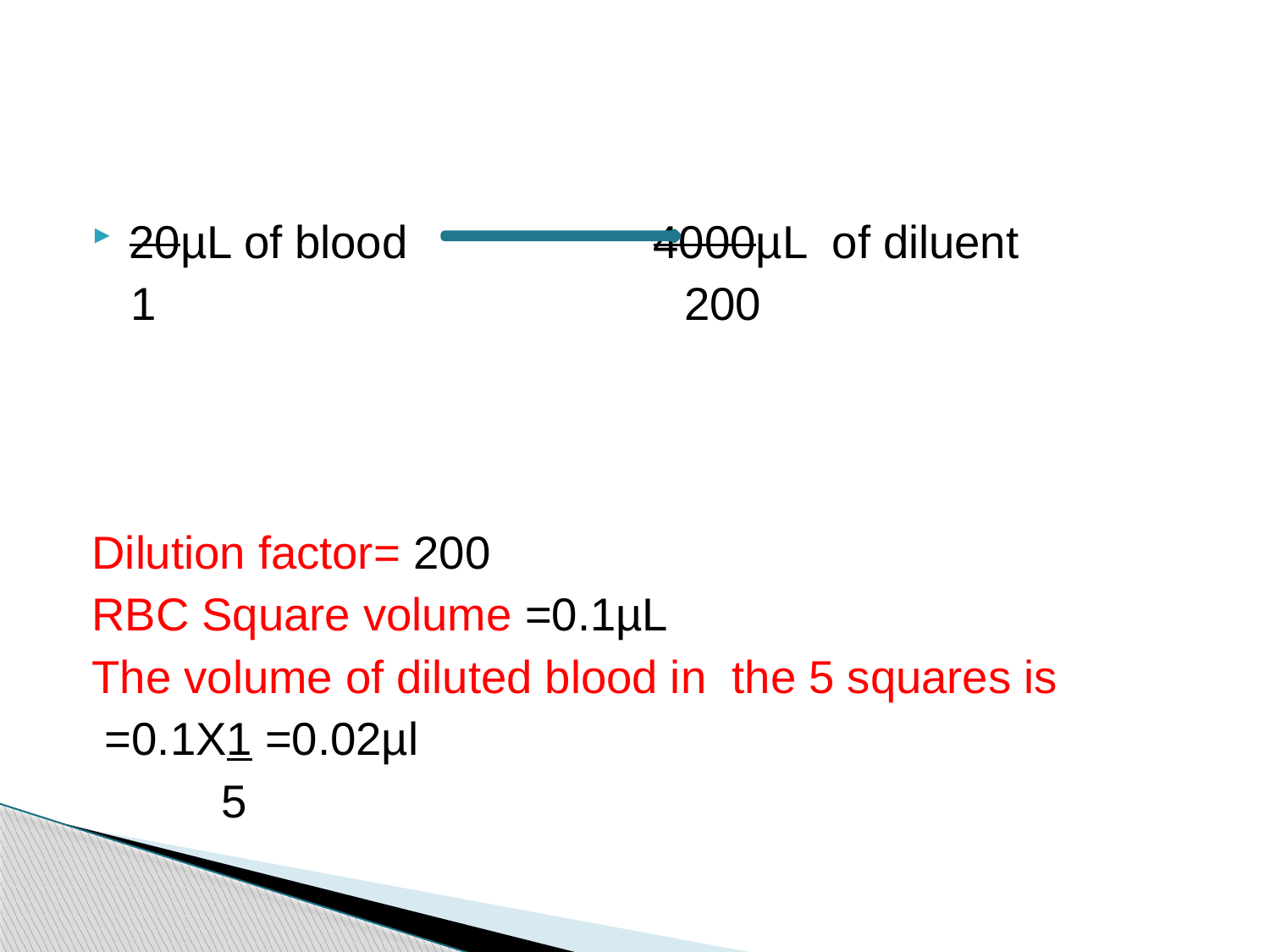

20µL of blood                   4000µL  of diluent
   1                                         200

Dilution factor= 200
RBC Square volume =0.1µL
The volume of diluted blood in  the 5 squares is
 =0.1X1 =0.02µl
          5